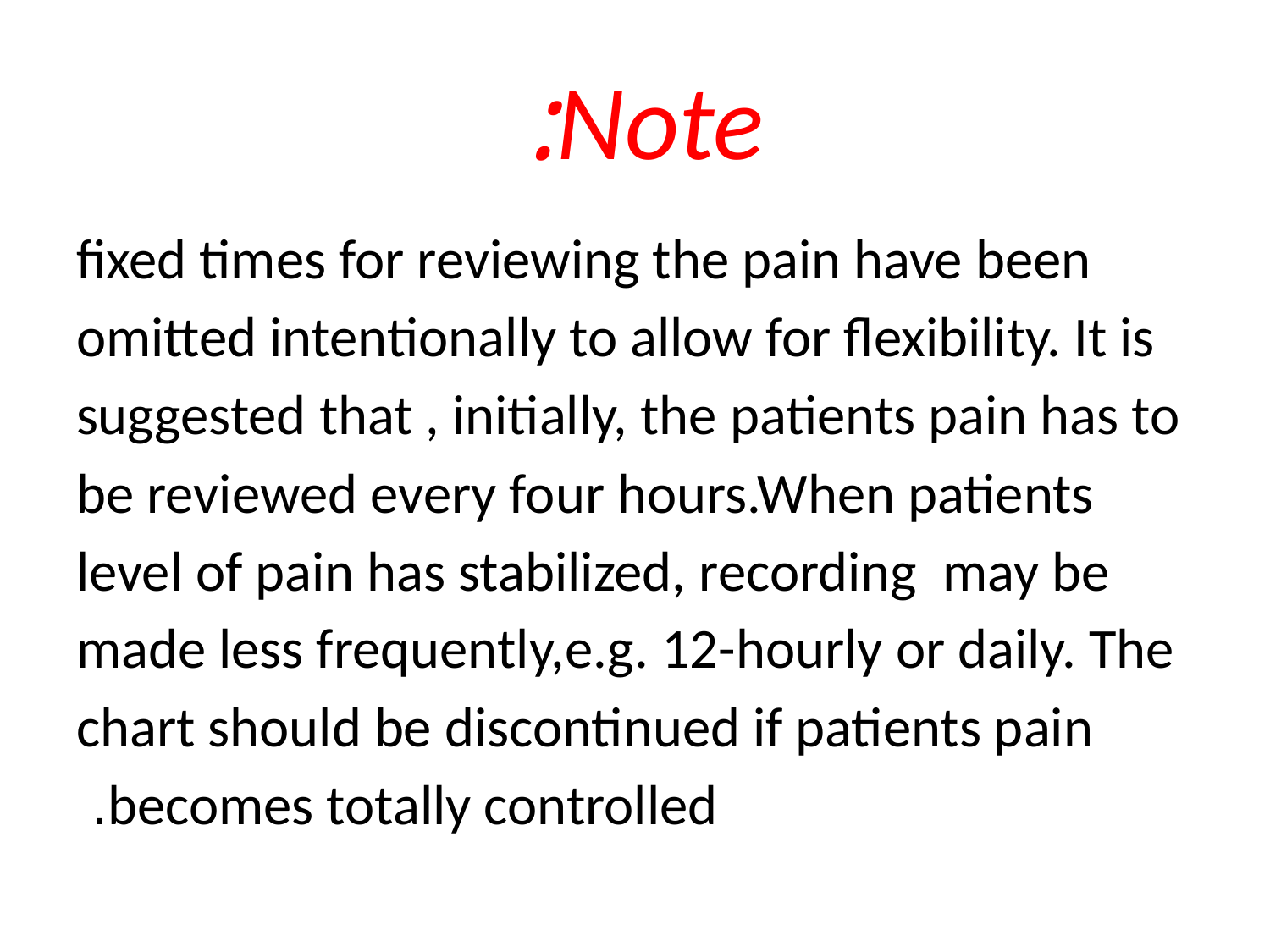

# Note:
fixed times for reviewing the pain have been omitted intentionally to allow for flexibility. It is suggested that , initially, the patients pain has to be reviewed every four hours.When patients level of pain has stabilized, recording  may be made less frequently,e.g. 12-hourly or daily. The chart should be discontinued if patients pain becomes totally controlled.